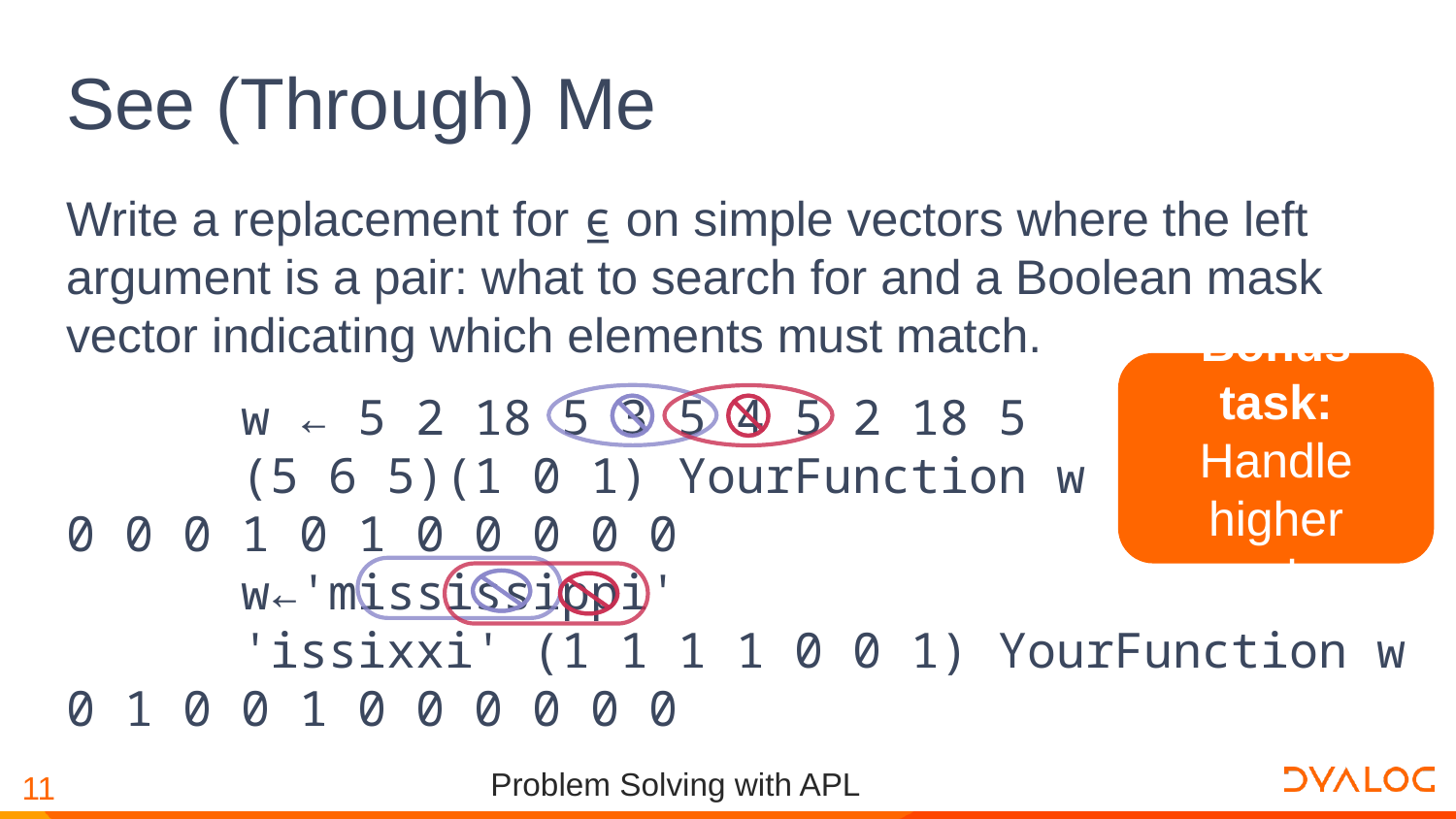

# See (Through) Me
Write a replacement for ⍷ on simple vectors where the left argument is a pair: what to search for and a Boolean mask vector indicating which elements must match.
      w ← 5 2 18 5 3 5 4 5 2 18 5
      (5 6 5)(1 0 1) YourFunction w
0 0 0 1 0 1 0 0 0 0 0
      w←'mississippi'
      'issixxi' (1 1 1 1 0 0 1) YourFunction w
0 1 0 0 1 0 0 0 0 0 0
Bonus task: Handle higher ranks